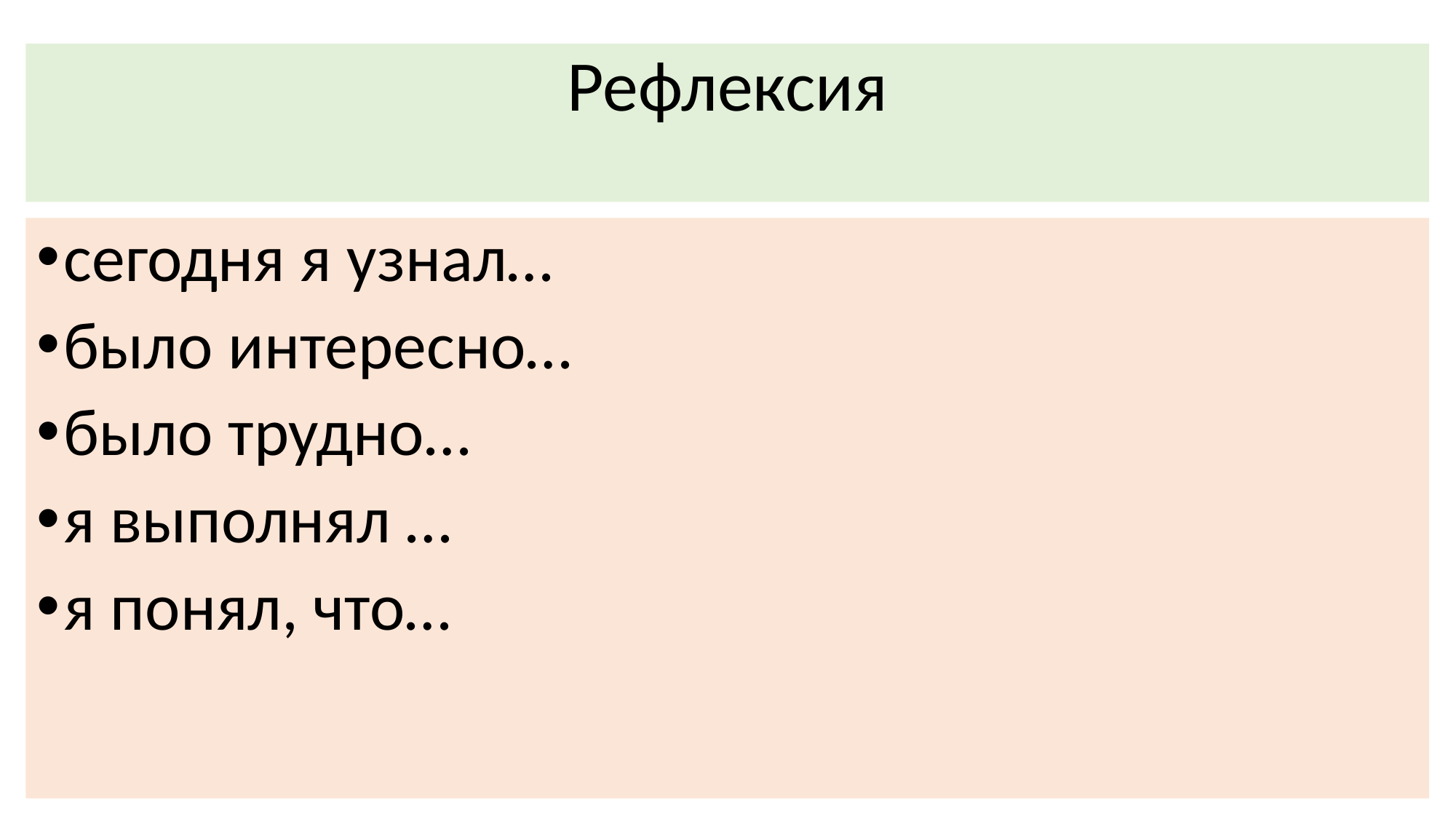

# Рефлексия
сегодня я узнал…
было интересно…
было трудно…
я выполнял …
я понял, что…